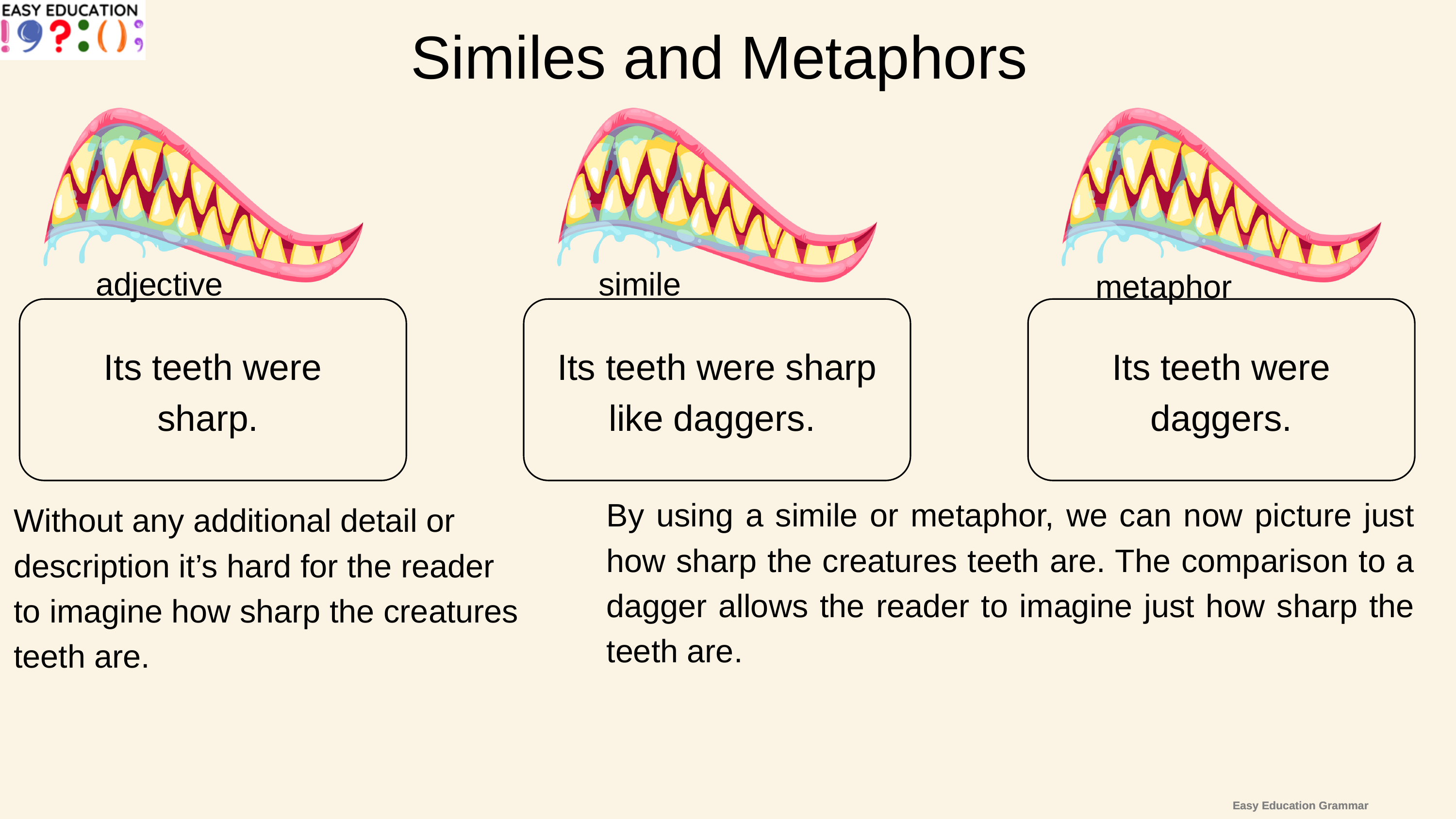

Similes and Metaphors

adjective
simile
metaphor

Its teeth were sharp.
Its teeth were sharp like daggers.
Its teeth were daggers.
By using a simile or metaphor, we can now picture just how sharp the creatures teeth are. The comparison to a dagger allows the reader to imagine just how sharp the teeth are.
Without any additional detail or description it’s hard for the reader to imagine how sharp the creatures teeth are.